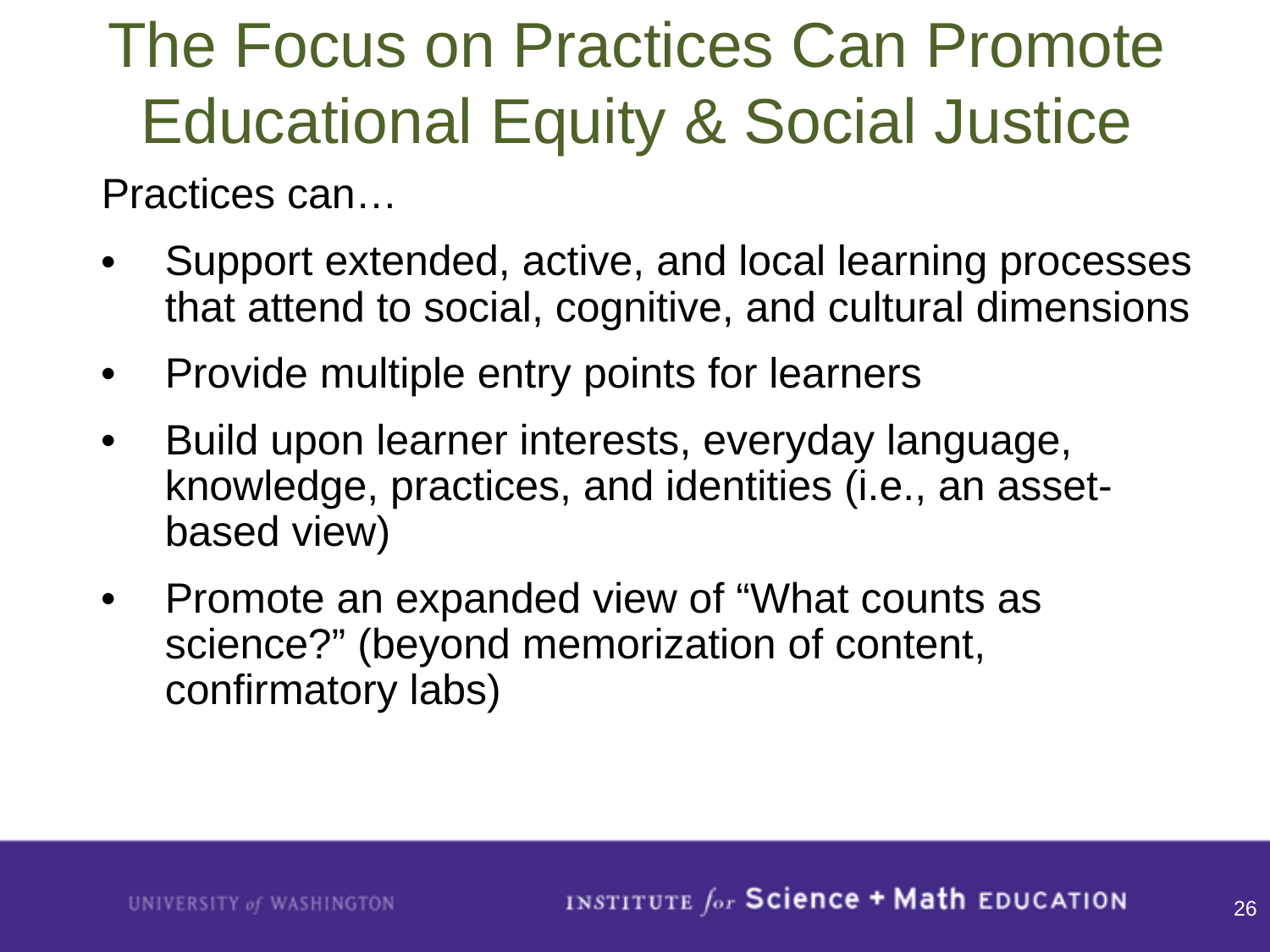

The Focus on Practices Can Promote Educational Equity & Social Justice
Practices can…
Support extended, active, and local learning processes that attend to social, cognitive, and cultural dimensions
Provide multiple entry points for learners
Build upon learner interests, everyday language, knowledge, practices, and identities (i.e., an asset-based view)
Promote an expanded view of “What counts as science?” (beyond memorization of content, confirmatory labs)
26